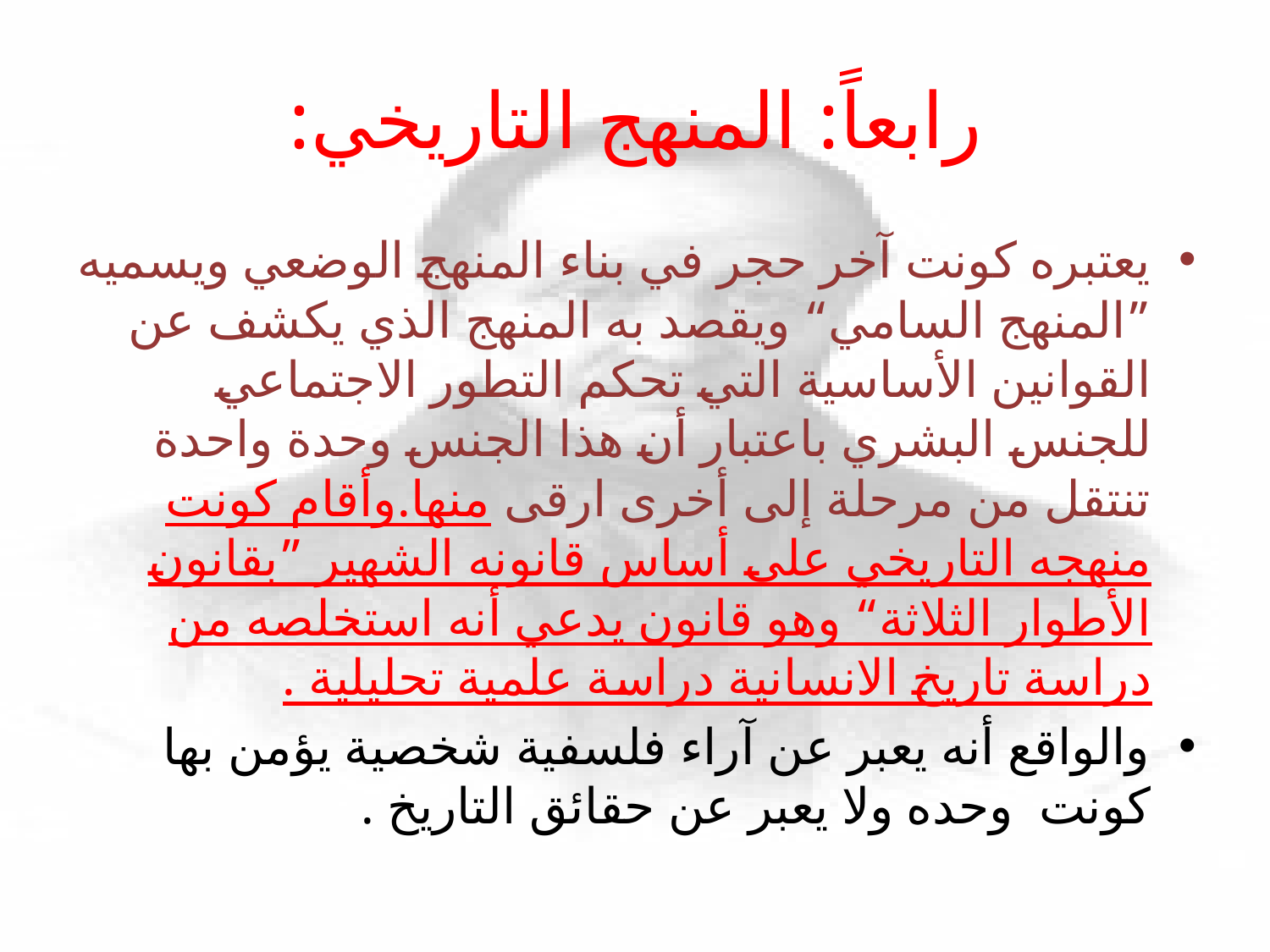

# رابعاً: المنهج التاريخي:
يعتبره كونت آخر حجر في بناء المنهج الوضعي ويسميه ”المنهج السامي“ ويقصد به المنهج الذي يكشف عن القوانين الأساسية التي تحكم التطور الاجتماعي للجنس البشري باعتبار أن هذا الجنس وحدة واحدة تنتقل من مرحلة إلى أخرى ارقى منها.وأقام كونت منهجه التاريخي على أساس قانونه الشهير ”بقانون الأطوار الثلاثة“ وهو قانون يدعي أنه استخلصه من دراسة تاريخ الانسانية دراسة علمية تحليلية .
والواقع أنه يعبر عن آراء فلسفية شخصية يؤمن بها كونت  وحده ولا يعبر عن حقائق التاريخ .